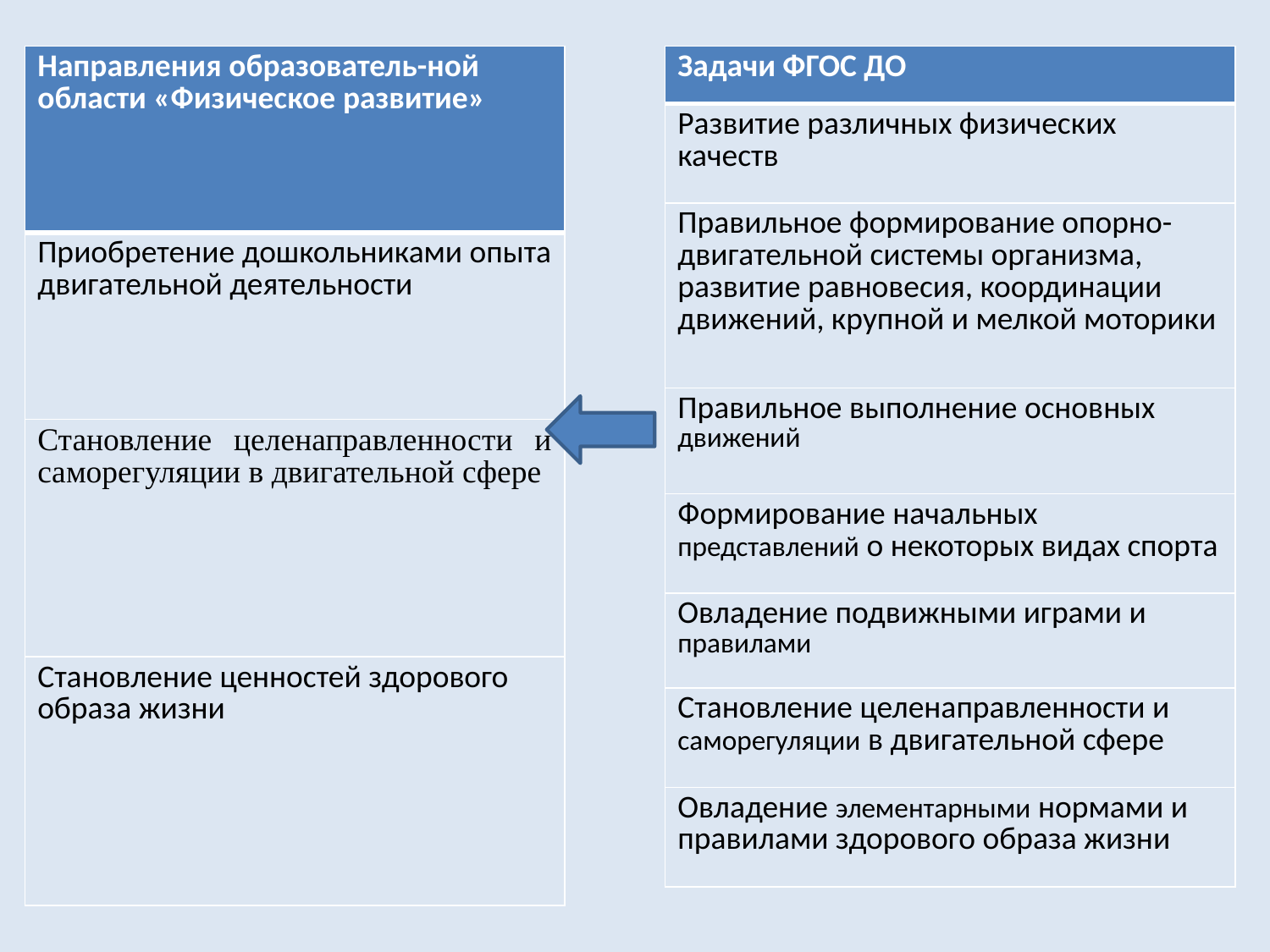

| Направления образователь-ной области «Физическое развитие» |
| --- |
| Приобретение дошкольниками опыта двигательной деятельности |
| Становление целенаправленности и саморегуляции в двигательной сфере |
| Становление ценностей здорового образа жизни |
| Задачи ФГОС ДО |
| --- |
| Развитие различных физических качеств |
| Правильное формирование опорно-двигательной системы организма, развитие равновесия, координации движений, крупной и мелкой моторики |
| Правильное выполнение основных движений |
| Формирование начальных представлений о некоторых видах спорта |
| Овладение подвижными играми и правилами |
| Становление целенаправленности и саморегуляции в двигательной сфере |
| Овладение элементарными нормами и правилами здорового образа жизни |